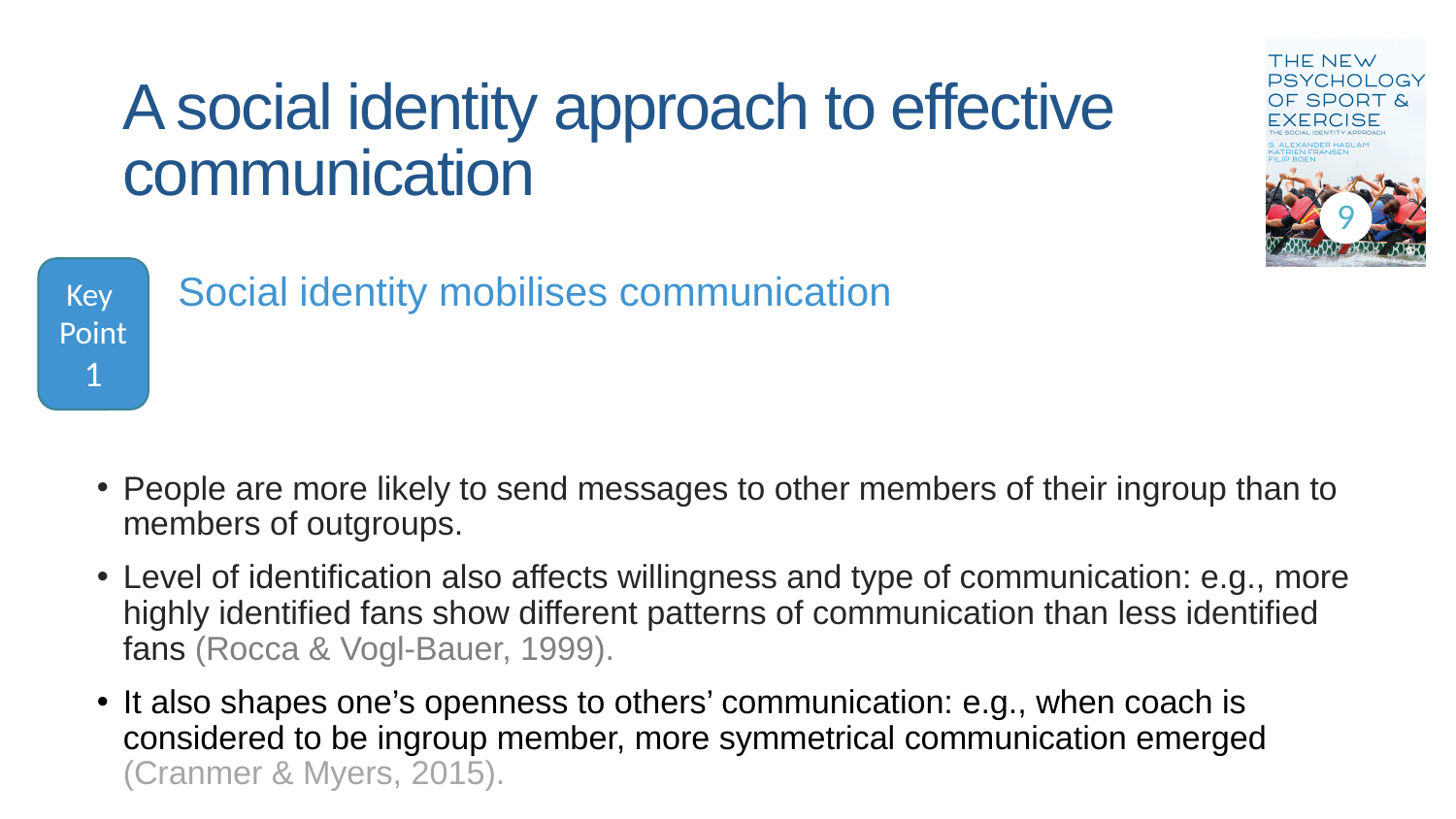

# A social identity approach to effective communication
9
Key
Point
1
Social identity mobilises communication
People are more likely to send messages to other members of their ingroup than to members of outgroups.
Level of identification also affects willingness and type of communication: e.g., more highly identified fans show different patterns of communication than less identified fans (Rocca & Vogl-Bauer, 1999).
It also shapes one’s openness to others’ communication: e.g., when coach is considered to be ingroup member, more symmetrical communication emerged (Cranmer & Myers, 2015).